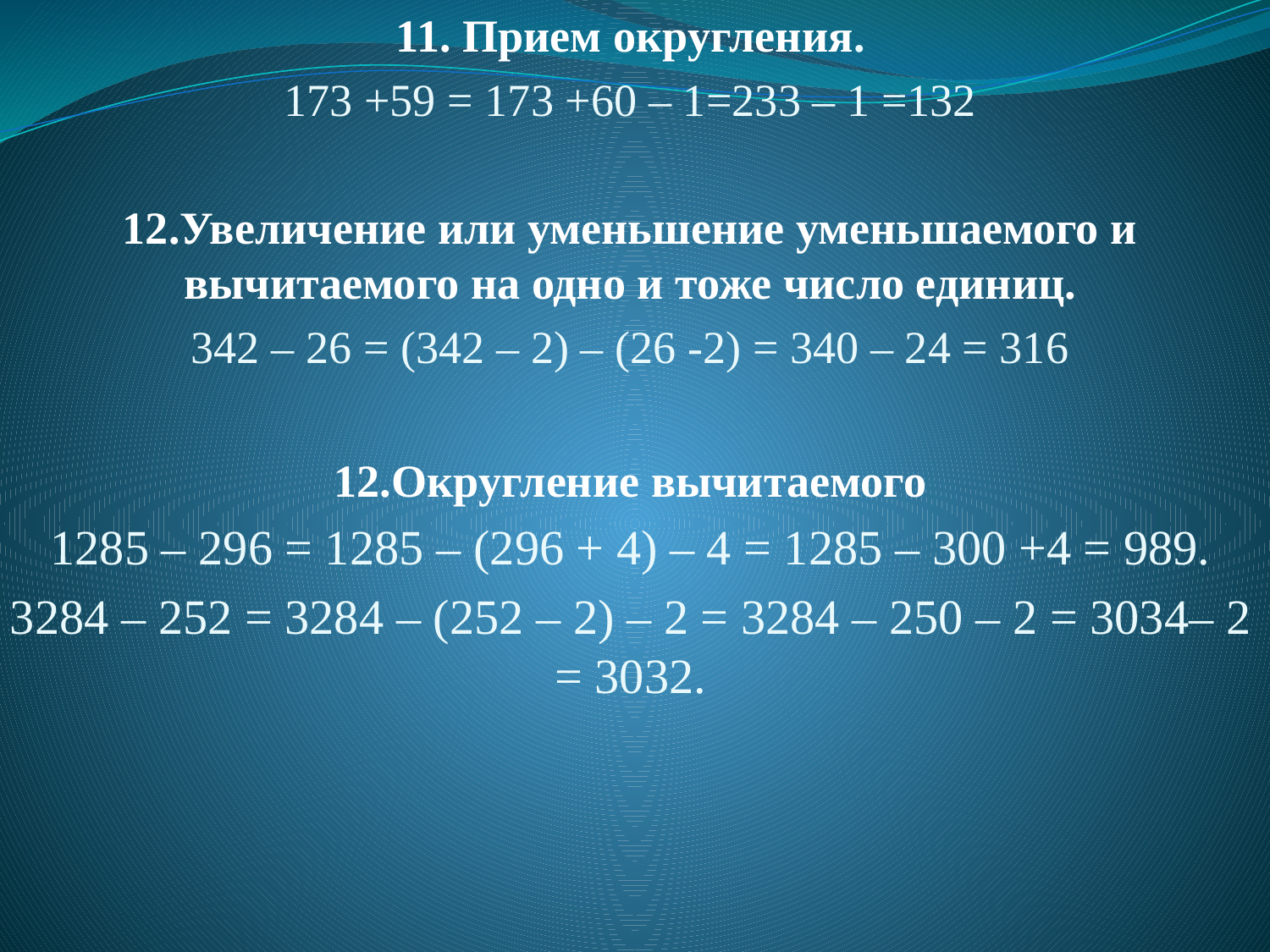

11. Прием округления.
173 +59 = 173 +60 – 1=233 – 1 =132

12.Увеличение или уменьшение уменьшаемого и вычитаемого на одно и тоже число единиц.
342 – 26 = (342 – 2) – (26 -2) = 340 – 24 = 316

12.Округление вычитаемого
1285 – 296 = 1285 – (296 + 4) – 4 = 1285 – 300 +4 = 989.
3284 – 252 = 3284 – (252 – 2) – 2 = 3284 – 250 – 2 = 3034– 2 = 3032.